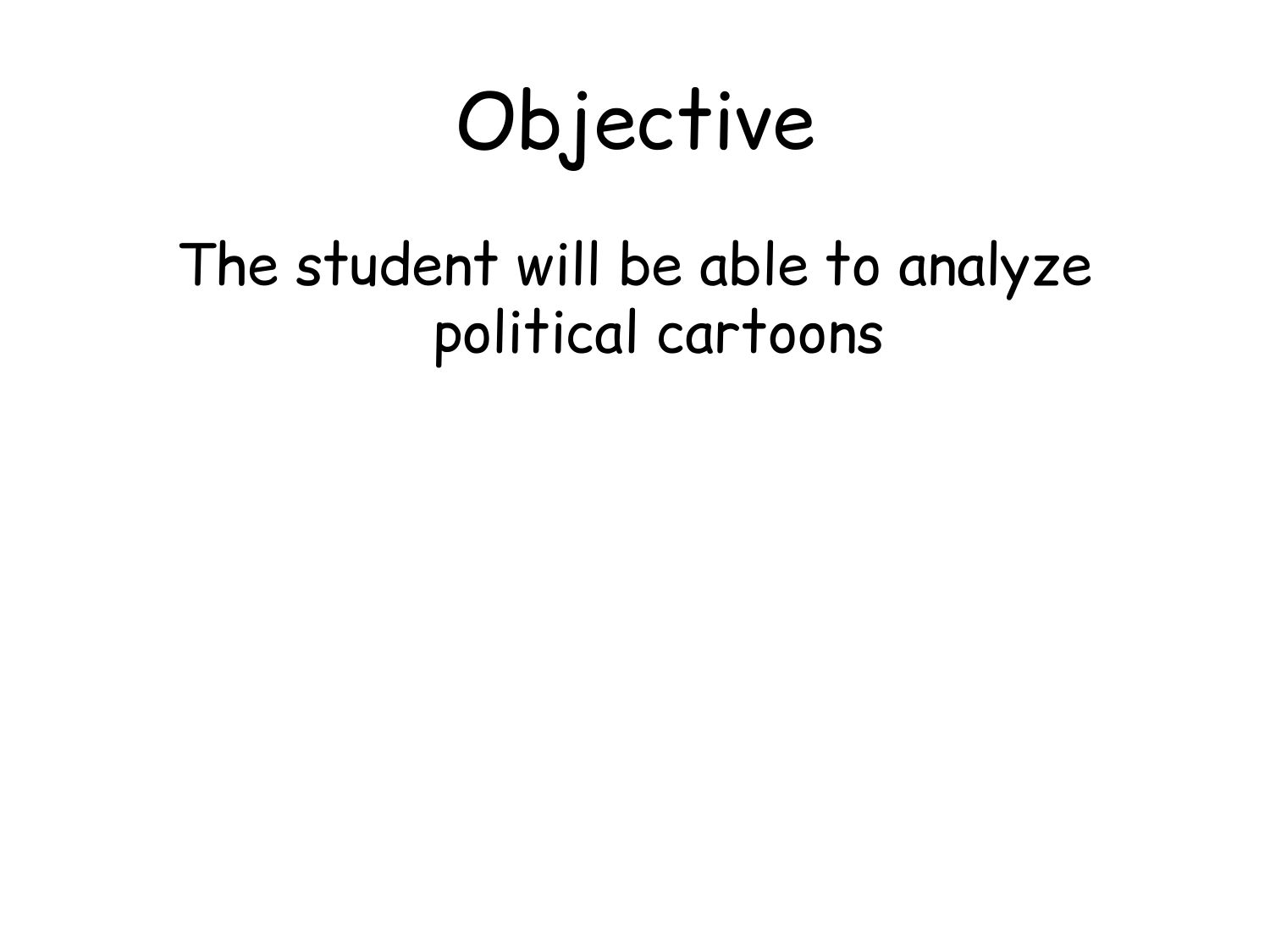

# Objective
The student will be able to analyze political cartoons